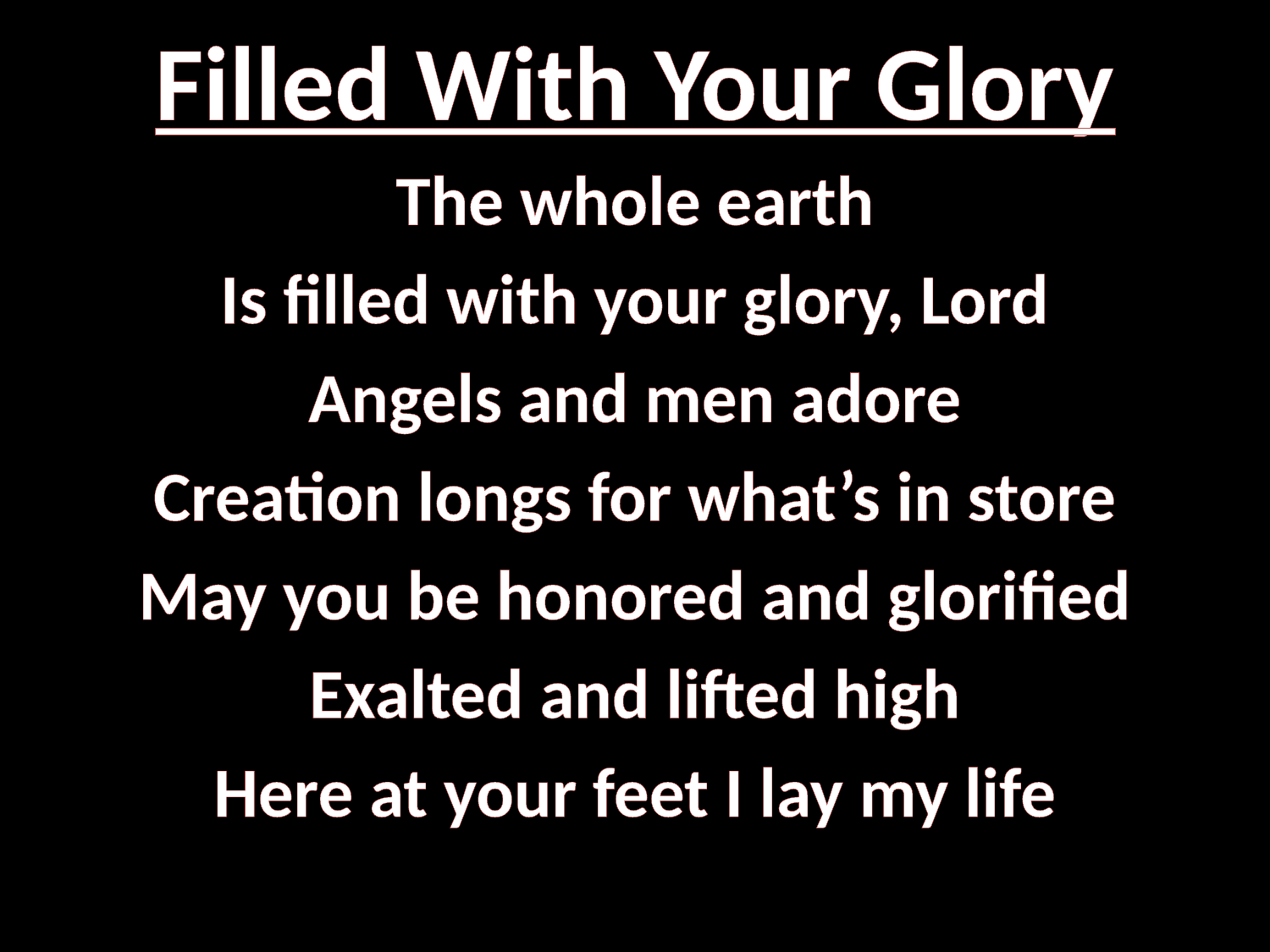

# Filled With Your Glory
The whole earth
Is filled with your glory, Lord
Angels and men adore
Creation longs for what’s in store
May you be honored and glorified
Exalted and lifted high
Here at your feet I lay my life